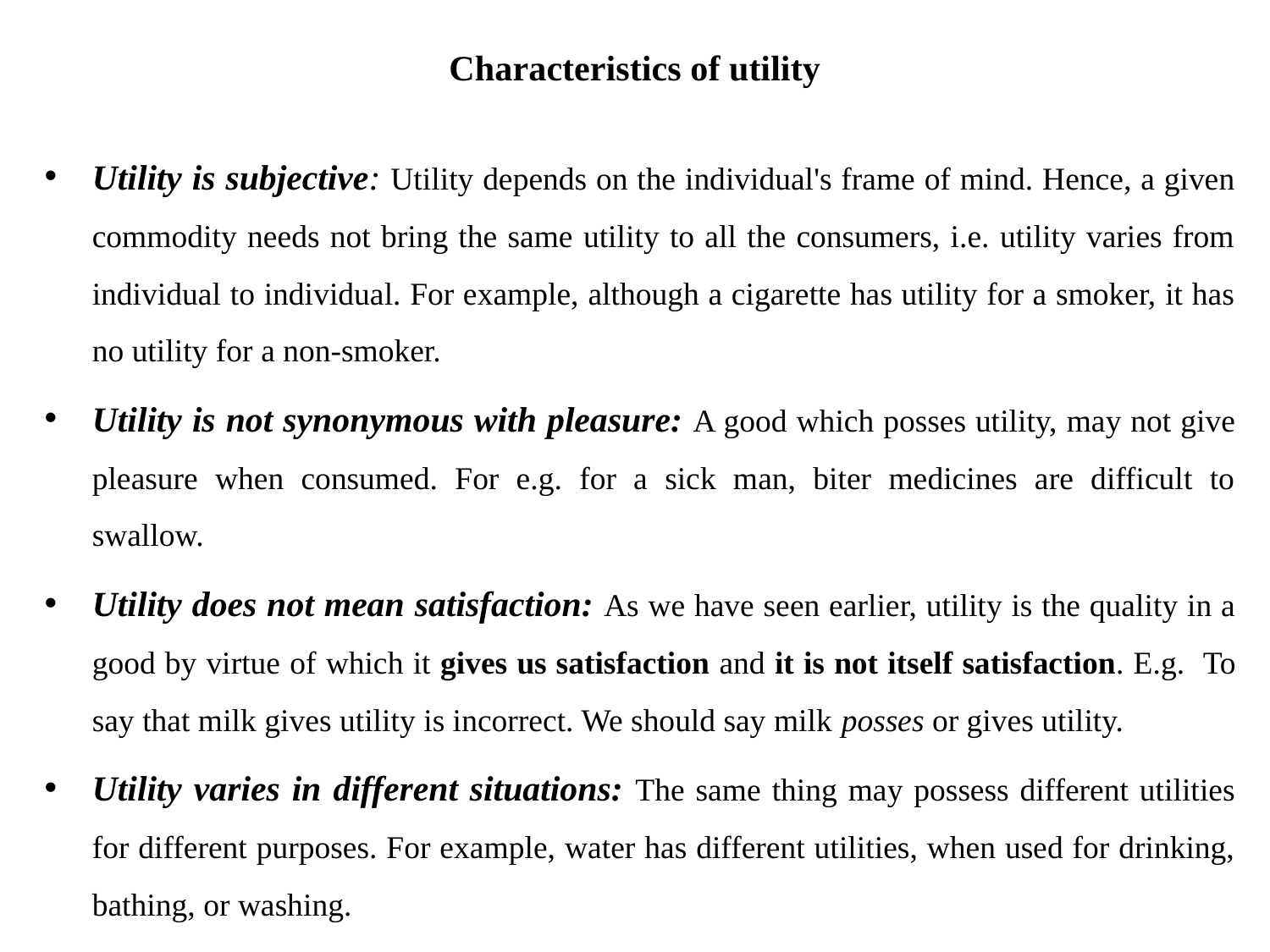

# Characteristics of utility
Utility is subjective: Utility depends on the individual's frame of mind. Hence, a given commodity needs not bring the same utility to all the consumers, i.e. utility varies from individual to individual. For example, although a cigarette has utility for a smoker, it has no utility for a non-smoker.
Utility is not synonymous with pleasure: A good which posses utility, may not give pleasure when consumed. For e.g. for a sick man, biter medicines are difficult to swallow.
Utility does not mean satisfaction: As we have seen earlier, utility is the quality in a good by virtue of which it gives us satisfaction and it is not itself satisfaction. E.g.  To say that milk gives utility is incorrect. We should say milk posses or gives utility.
Utility varies in different situations: The same thing may possess different utilities for different purposes. For example, water has different utilities, when used for drinking, bathing, or washing.